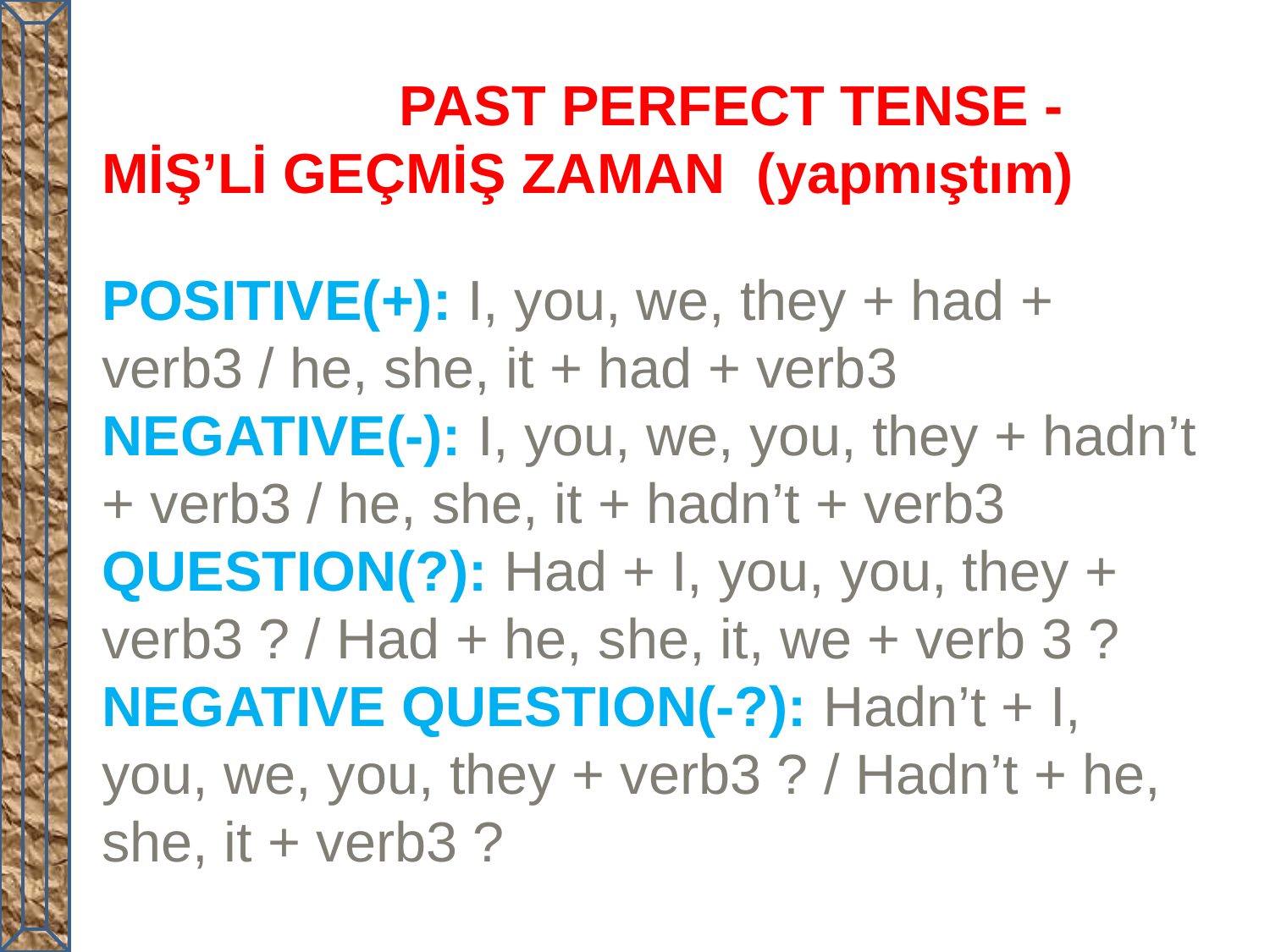

PAST PERFECT TENSE - MİŞ’Lİ GEÇMİŞ ZAMAN  (yapmıştım)

POSITIVE(+): I, you, we, they + had + verb3 / he, she, it + had + verb3
NEGATIVE(-): I, you, we, you, they + hadn’t + verb3 / he, she, it + hadn’t + verb3
QUESTION(?): Had + I, you, you, they + verb3 ? / Had + he, she, it, we + verb 3 ?
NEGATIVE QUESTION(-?): Hadn’t + I, you, we, you, they + verb3 ? / Hadn’t + he, she, it + verb3 ?